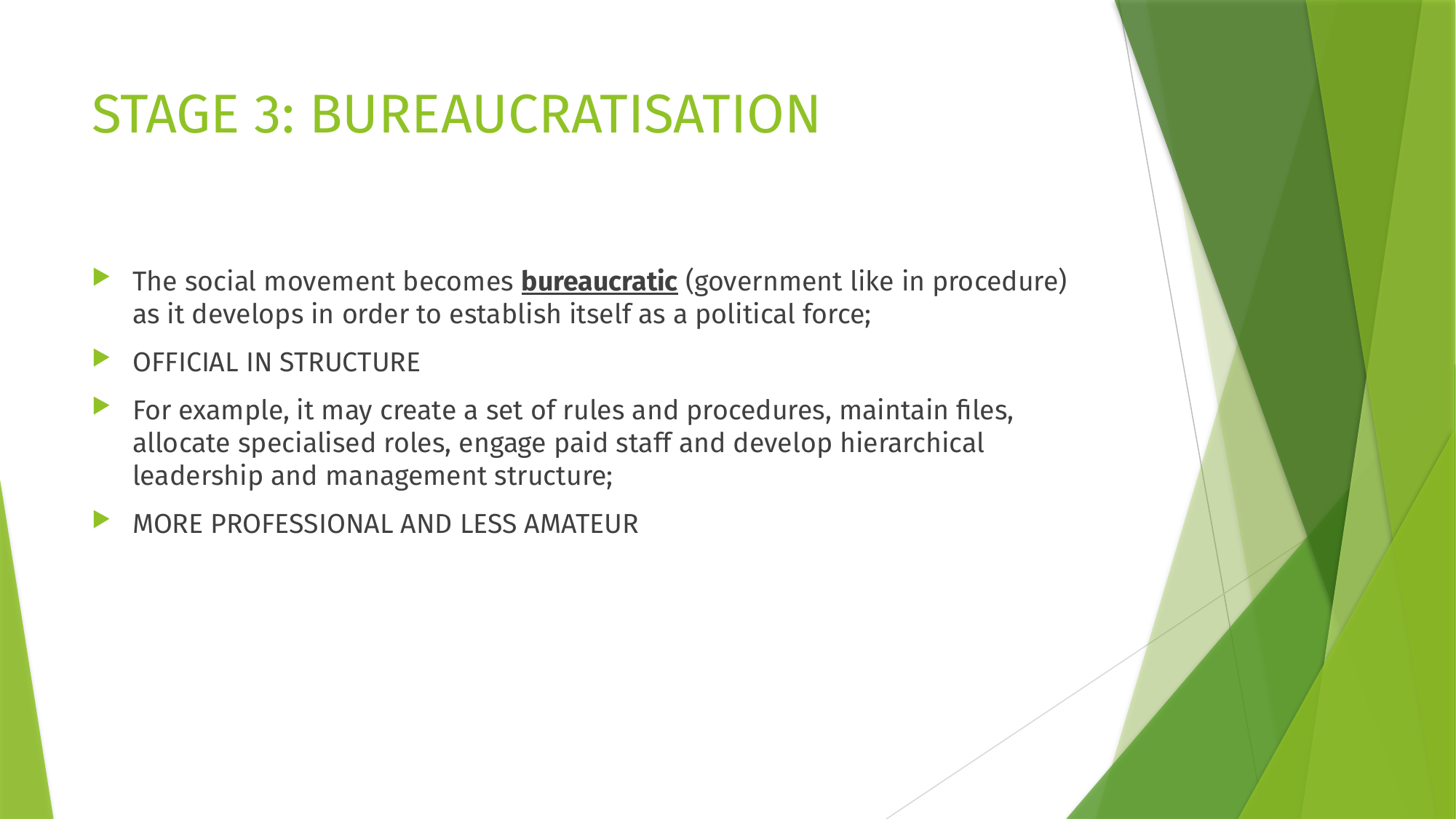

# STAGE 3: BUREAUCRATISATION
The social movement becomes bureaucratic (government like in procedure) as it develops in order to establish itself as a political force;
OFFICIAL IN STRUCTURE
For example, it may create a set of rules and procedures, maintain files, allocate specialised roles, engage paid staff and develop hierarchical leadership and management structure;
MORE PROFESSIONAL AND LESS AMATEUR